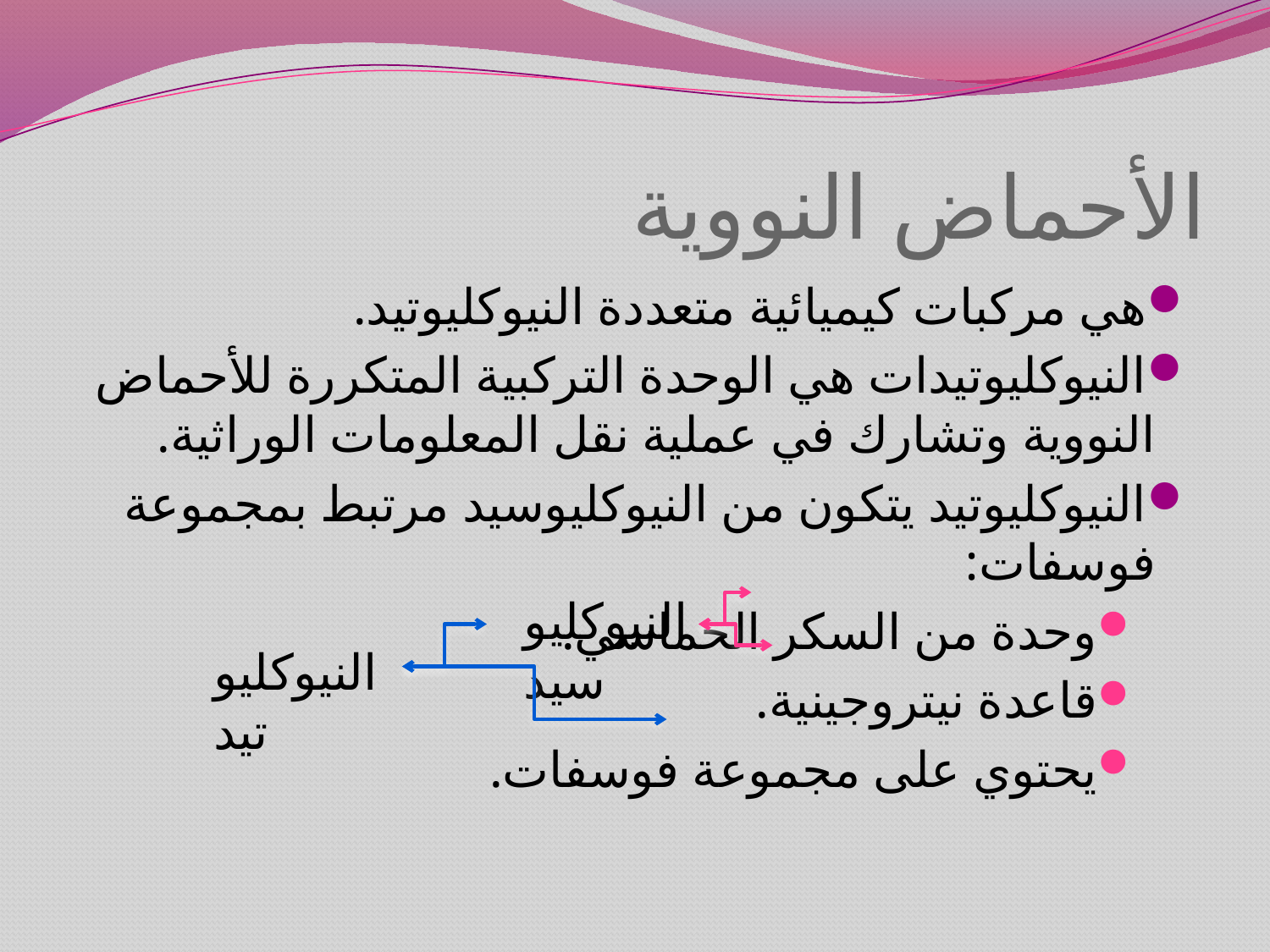

# الأحماض النووية
هي مركبات كيميائية متعددة النيوكليوتيد.
النيوكليوتيدات هي الوحدة التركبية المتكررة للأحماض النووية وتشارك في عملية نقل المعلومات الوراثية.
النيوكليوتيد يتكون من النيوكليوسيد مرتبط بمجموعة فوسفات:
وحدة من السكر الخماسي.
قاعدة نيتروجينية.
يحتوي على مجموعة فوسفات.

النيوكليوسيد
النيوكليوتيد